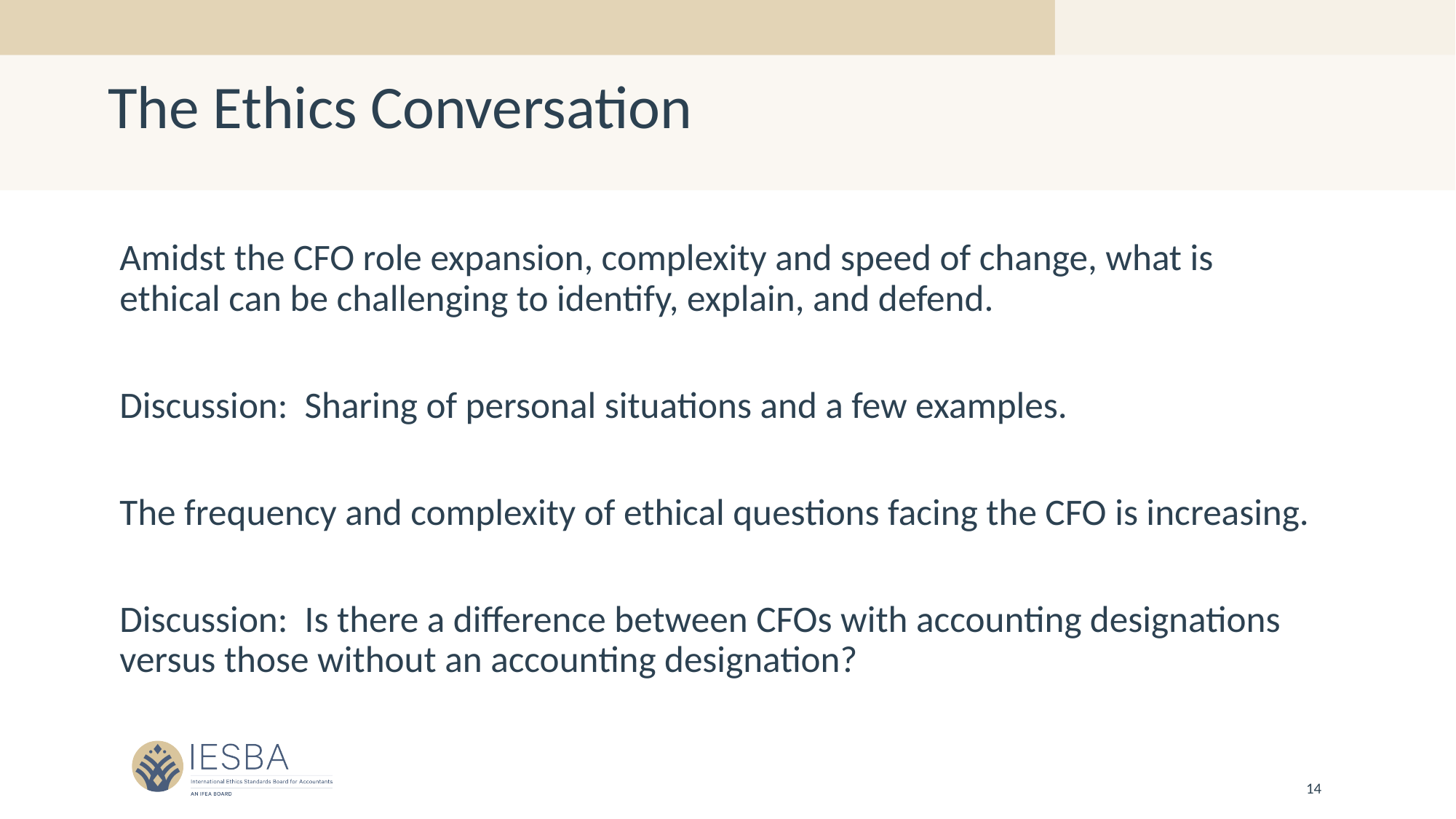

# The Ethics Conversation
Amidst the CFO role expansion, complexity and speed of change, what is ethical can be challenging to identify, explain, and defend.

Discussion:  Sharing of personal situations and a few examples.

The frequency and complexity of ethical questions facing the CFO is increasing.

Discussion:  Is there a difference between CFOs with accounting designations versus those without an accounting designation?
14